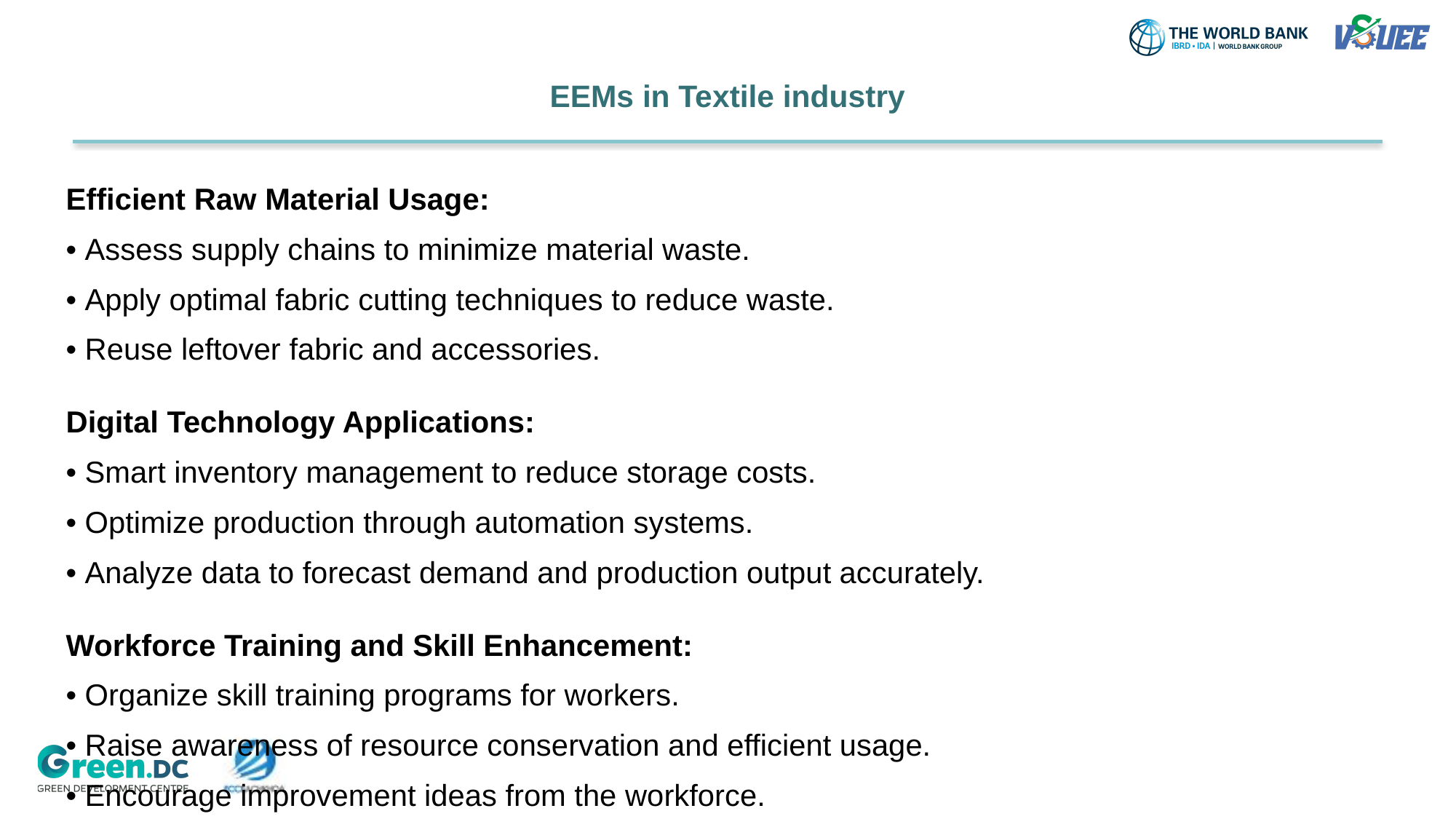

# EEMs in Textile industry
Efficient Raw Material Usage:
• Assess supply chains to minimize material waste.
• Apply optimal fabric cutting techniques to reduce waste.
• Reuse leftover fabric and accessories.

Digital Technology Applications:
• Smart inventory management to reduce storage costs.
• Optimize production through automation systems.
• Analyze data to forecast demand and production output accurately.

Workforce Training and Skill Enhancement:
• Organize skill training programs for workers.
• Raise awareness of resource conservation and efficient usage.
• Encourage improvement ideas from the workforce.